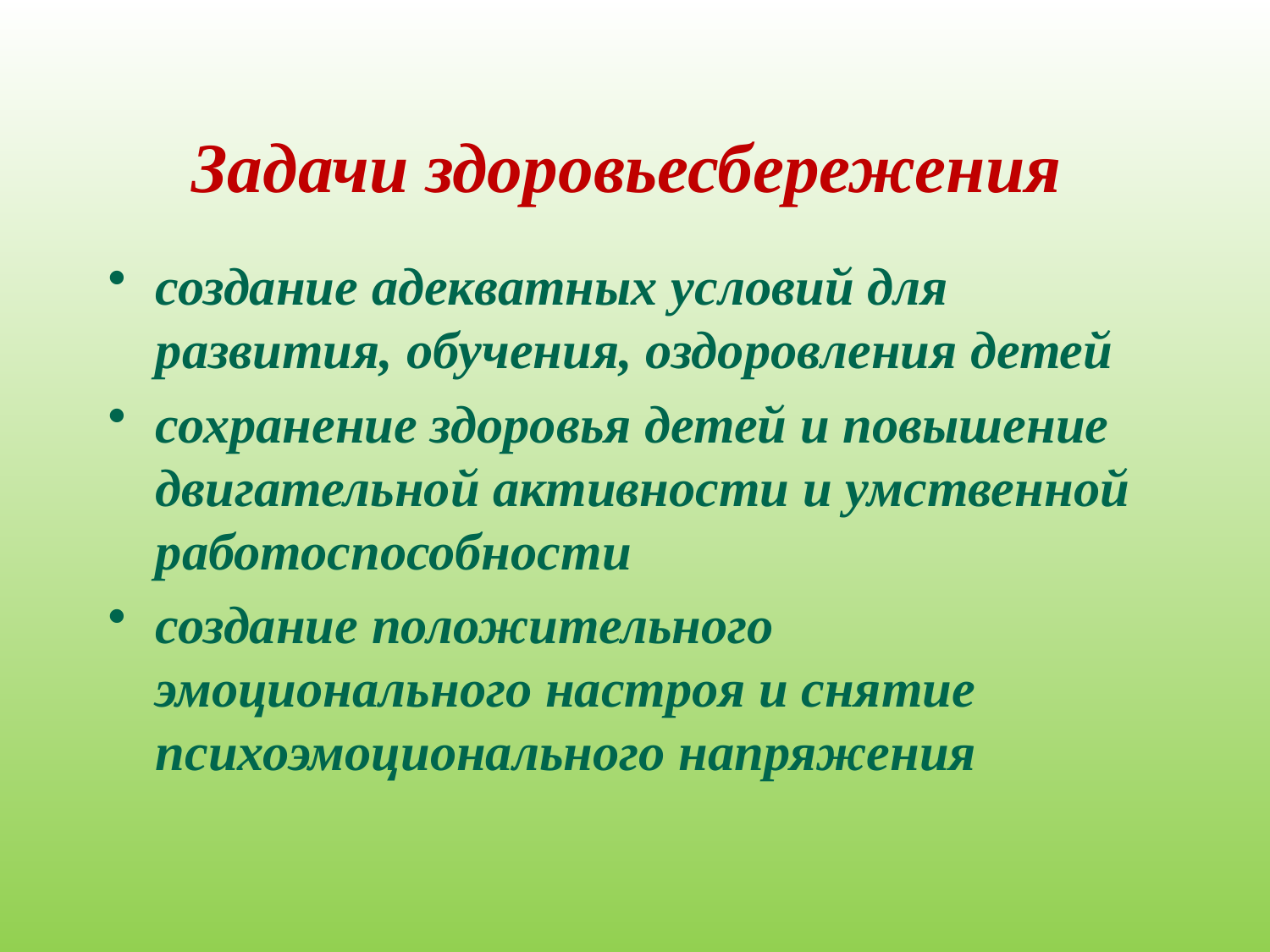

# Задачи здоровьесбережения
создание адекватных условий для развития, обучения, оздоровления детей
сохранение здоровья детей и повышение двигательной активности и умственной работоспособности
создание положительного эмоционального настроя и снятие психоэмоционального напряжения